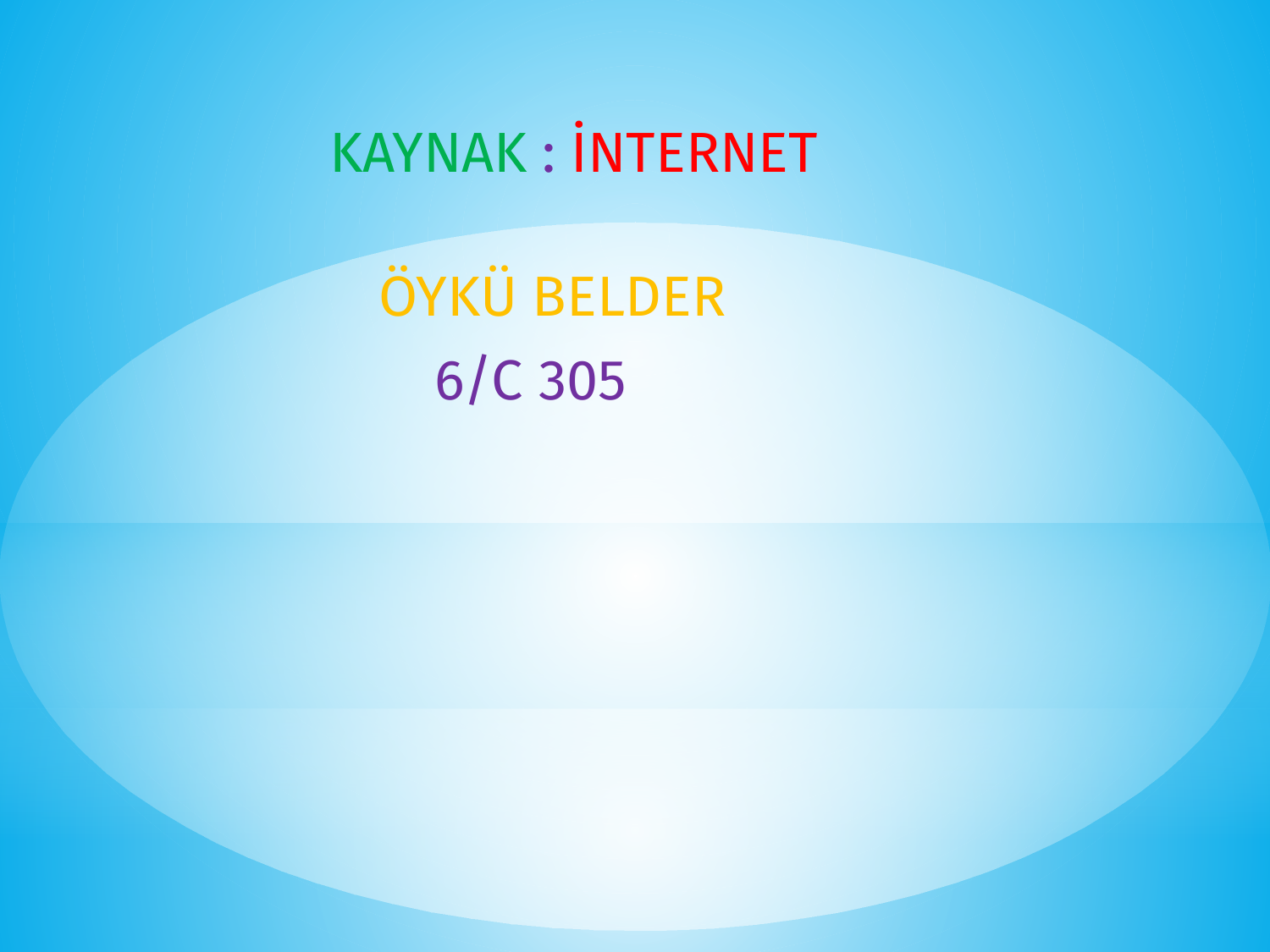

KAYNAK : İNTERNET

                              ÖYKÜ BELDER
                        6/C 305